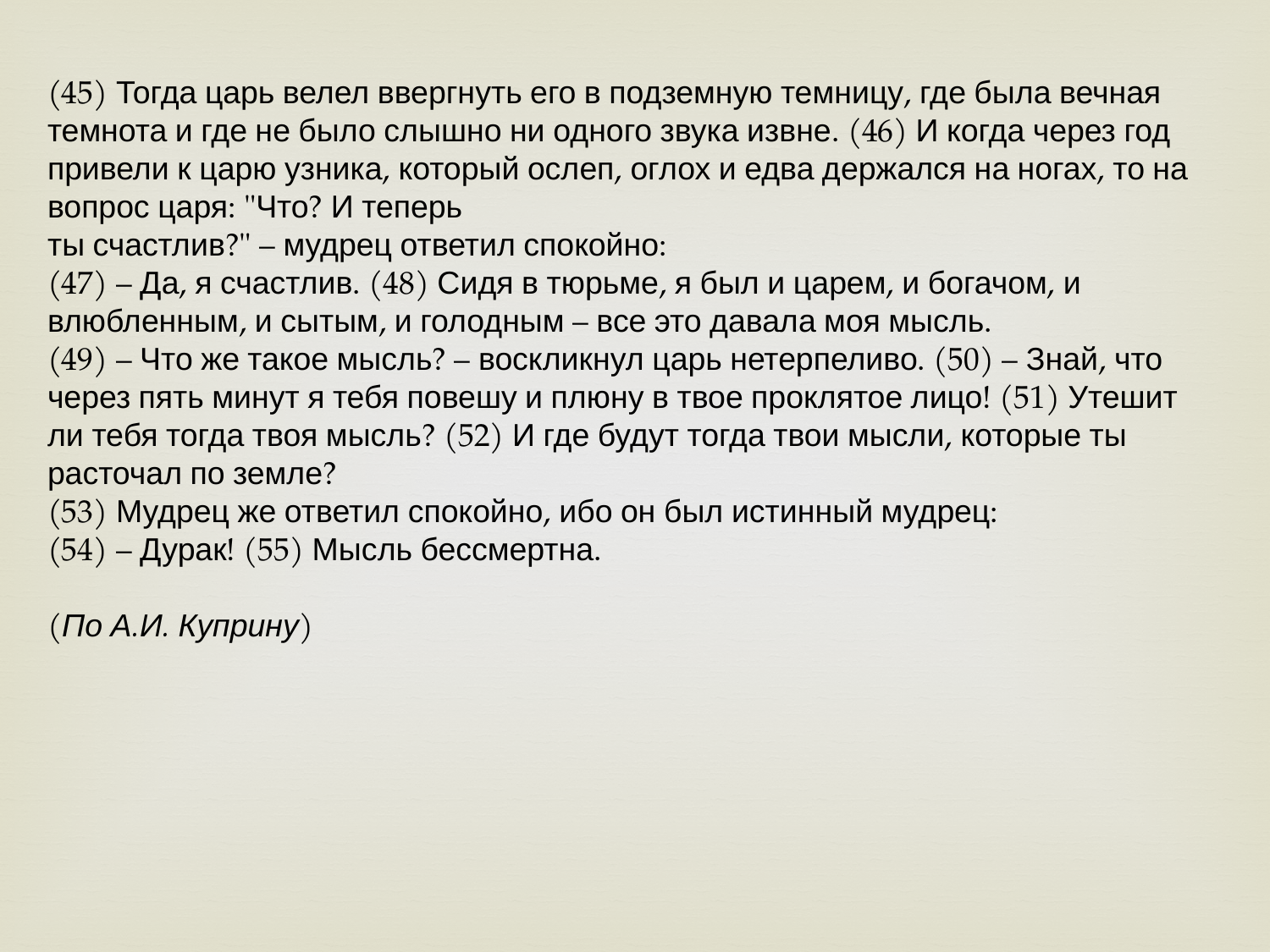

(45) Тогда царь велел ввергнуть его в подземную темницу, где была вечная темнота и где не было слышно ни одного звука извне. (46) И когда через год привели к царю узника, который ослеп, оглох и едва держался на ногах, то на вопрос царя: "Что? И теперь 
ты счастлив?" – мудрец ответил спокойно: 
(47) – Да, я счастлив. (48) Сидя в тюрьме, я был и царем, и богачом, и влюбленным, и сытым, и голодным – все это давала моя мысль. 
(49) – Что же такое мысль? – воскликнул царь нетерпеливо. (50) – Знай, что через пять минут я тебя повешу и плюну в твое проклятое лицо! (51) Утешит ли тебя тогда твоя мысль? (52) И где будут тогда твои мысли, которые ты расточал по земле? 
(53) Мудрец же ответил спокойно, ибо он был истинный мудрец: 
(54) – Дурак! (55) Мысль бессмертна. 
(По А.И. Куприну)